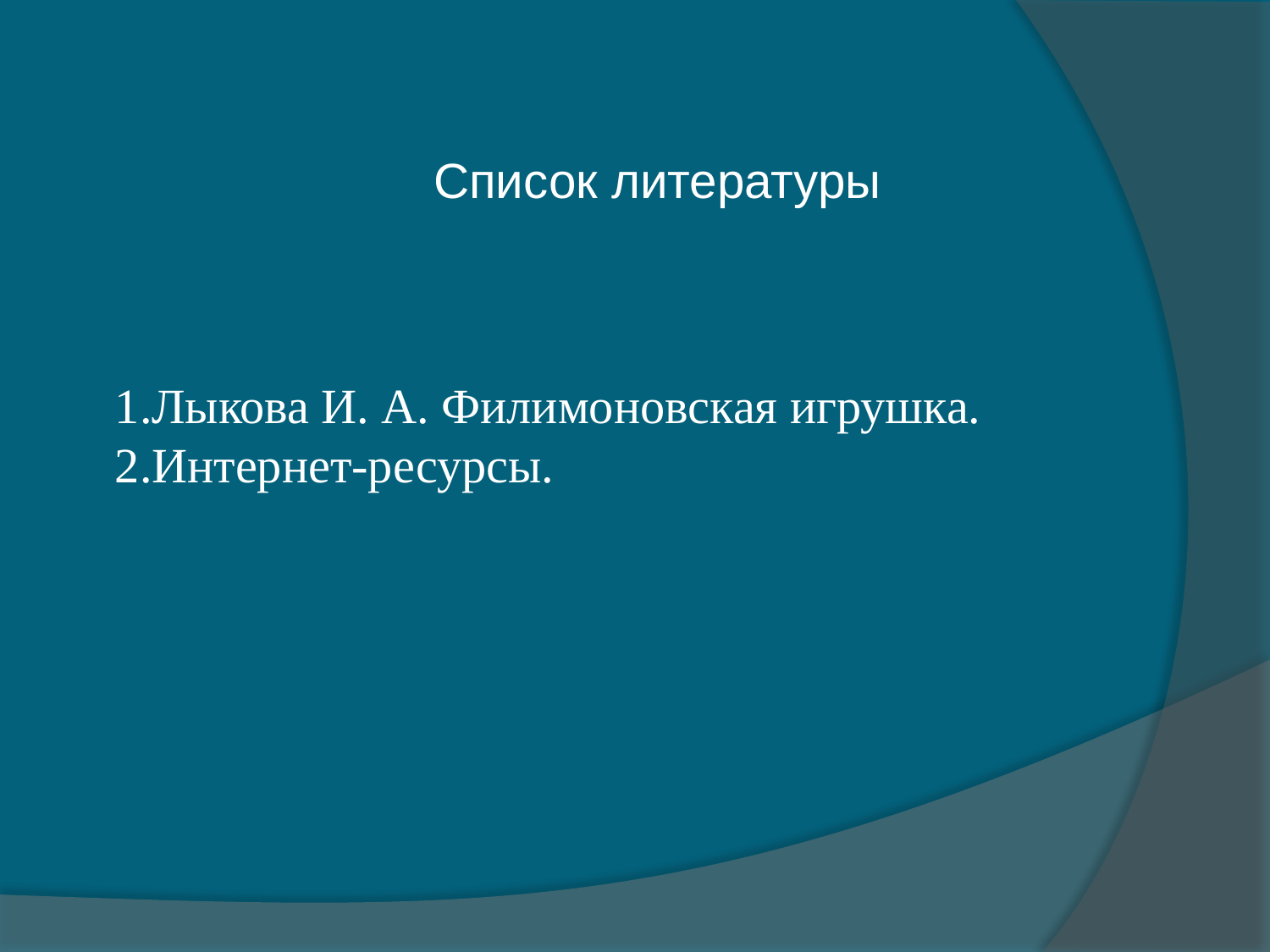

# Список литературы
1.Лыкова И. А. Филимоновская игрушка.
2.Интернет-ресурсы.